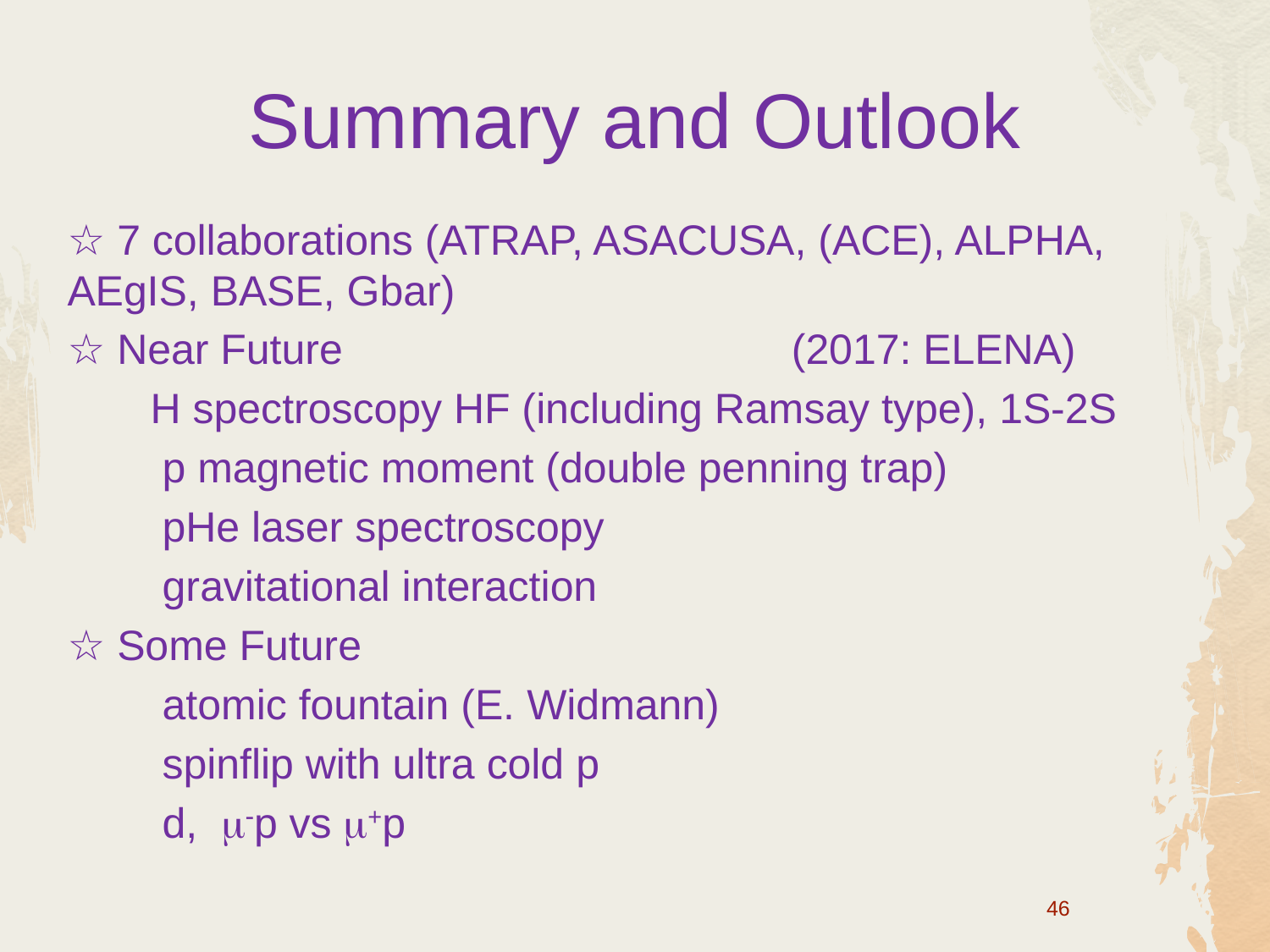

# Summary and Outlook
☆ 7 collaborations (ATRAP, ASACUSA, (ACE), ALPHA, AEgIS, BASE, Gbar)
☆ Near Future                                      (2017: ELENA)
       H spectroscopy HF (including Ramsay type), 1S-2S
        p magnetic moment (double penning trap)
        pHe laser spectroscopy
        gravitational interaction
☆ Some Future
        atomic fountain (E. Widmann)
        spinflip with ultra cold p
        d,  μ−p vs μ+p
46